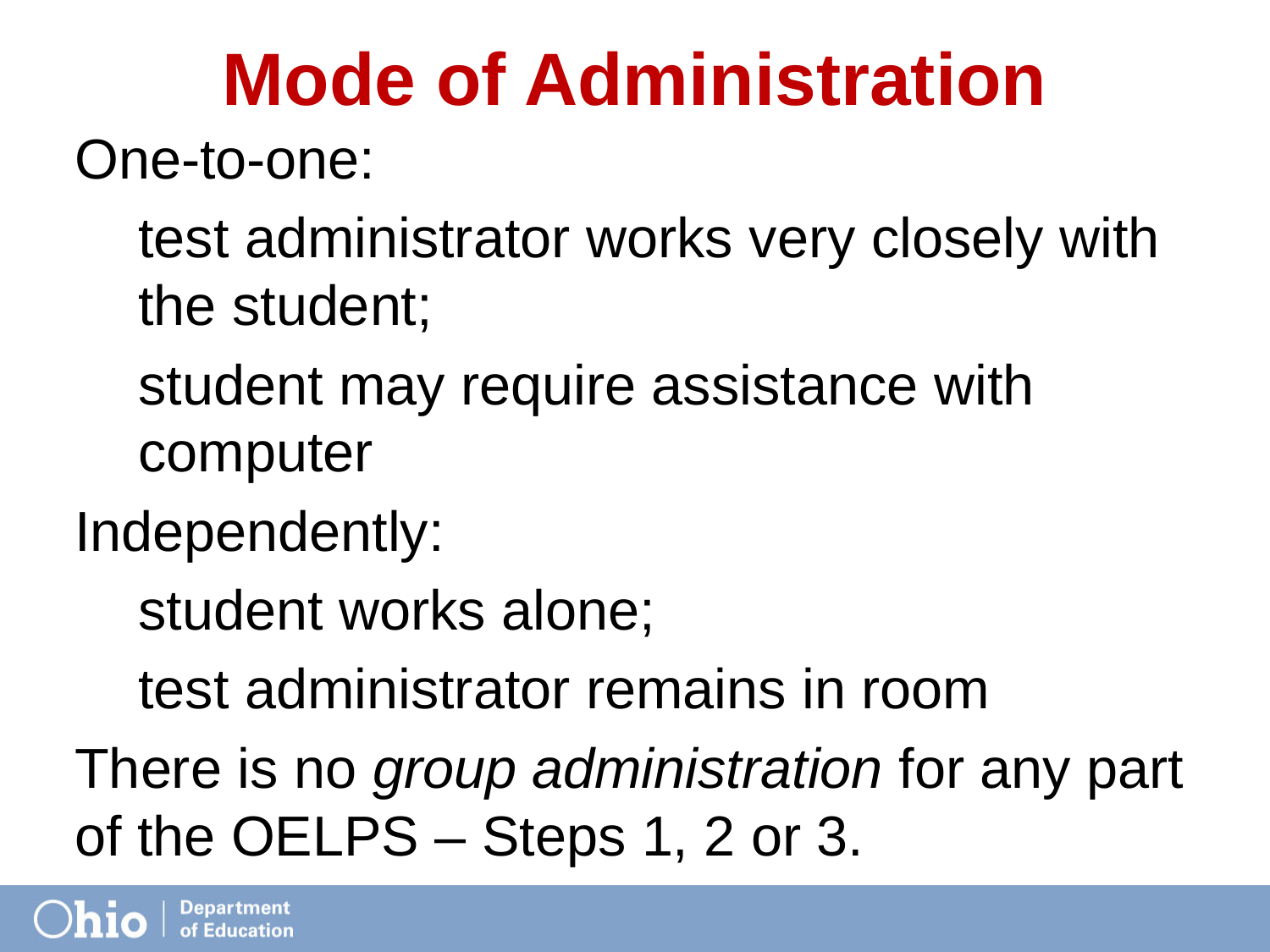

# Mode of Administration
One-to-one:
test administrator works very closely with the student;
student may require assistance with computer
Independently:
student works alone;
test administrator remains in room
There is no group administration for any part of the OELPS – Steps 1, 2 or 3.